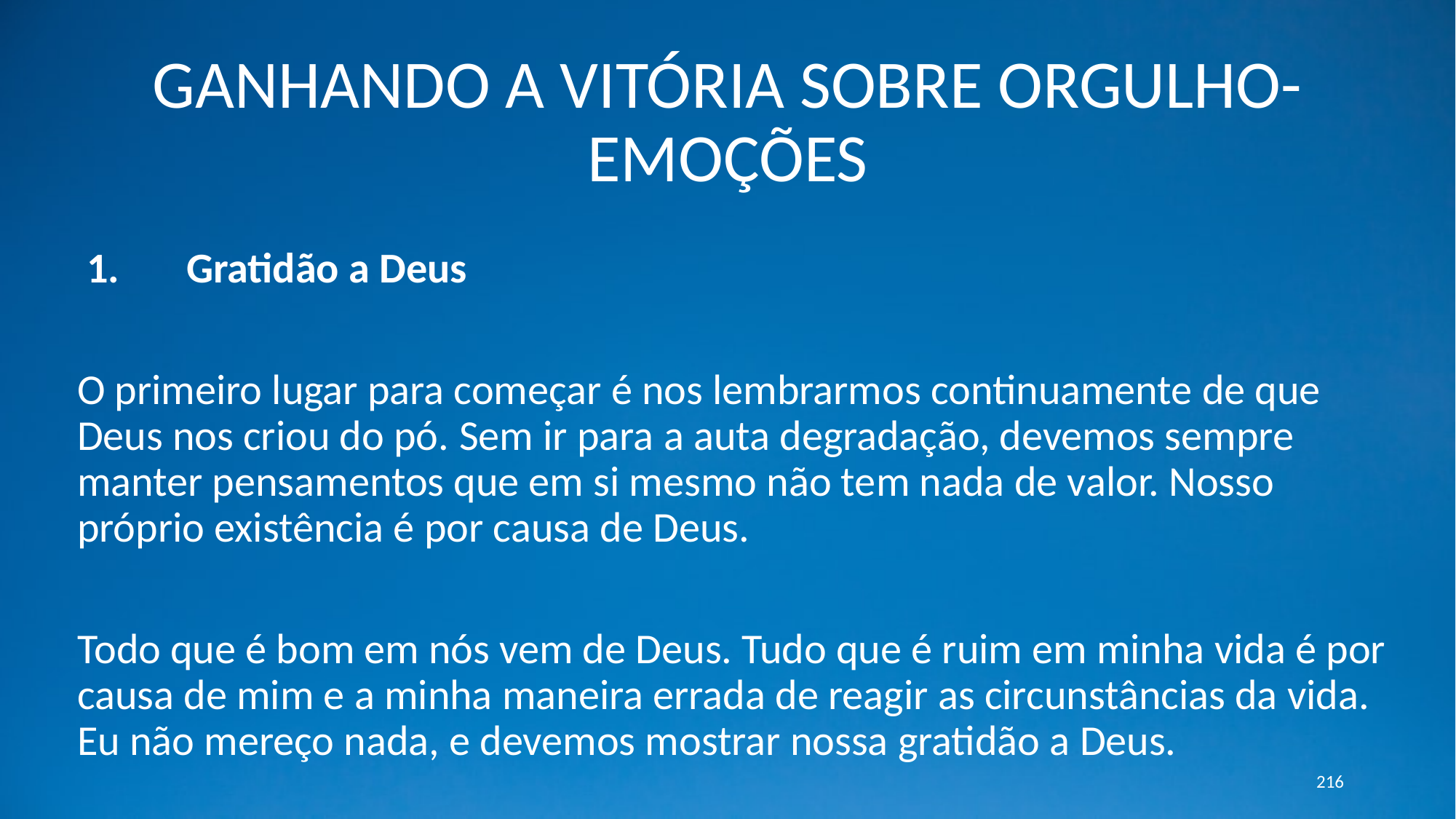

# GANHANDO A VITÓRIA SOBRE ORGULHO-EMOÇÕES
 1. 	Gratidão a Deus

O primeiro lugar para começar é nos lembrarmos continuamente de que Deus nos criou do pó. Sem ir para a auta degradação, devemos sempre manter pensamentos que em si mesmo não tem nada de valor. Nosso próprio existência é por causa de Deus.

Todo que é bom em nós vem de Deus. Tudo que é ruim em minha vida é por causa de mim e a minha maneira errada de reagir as circunstâncias da vida. Eu não mereço nada, e devemos mostrar nossa gratidão a Deus.
216